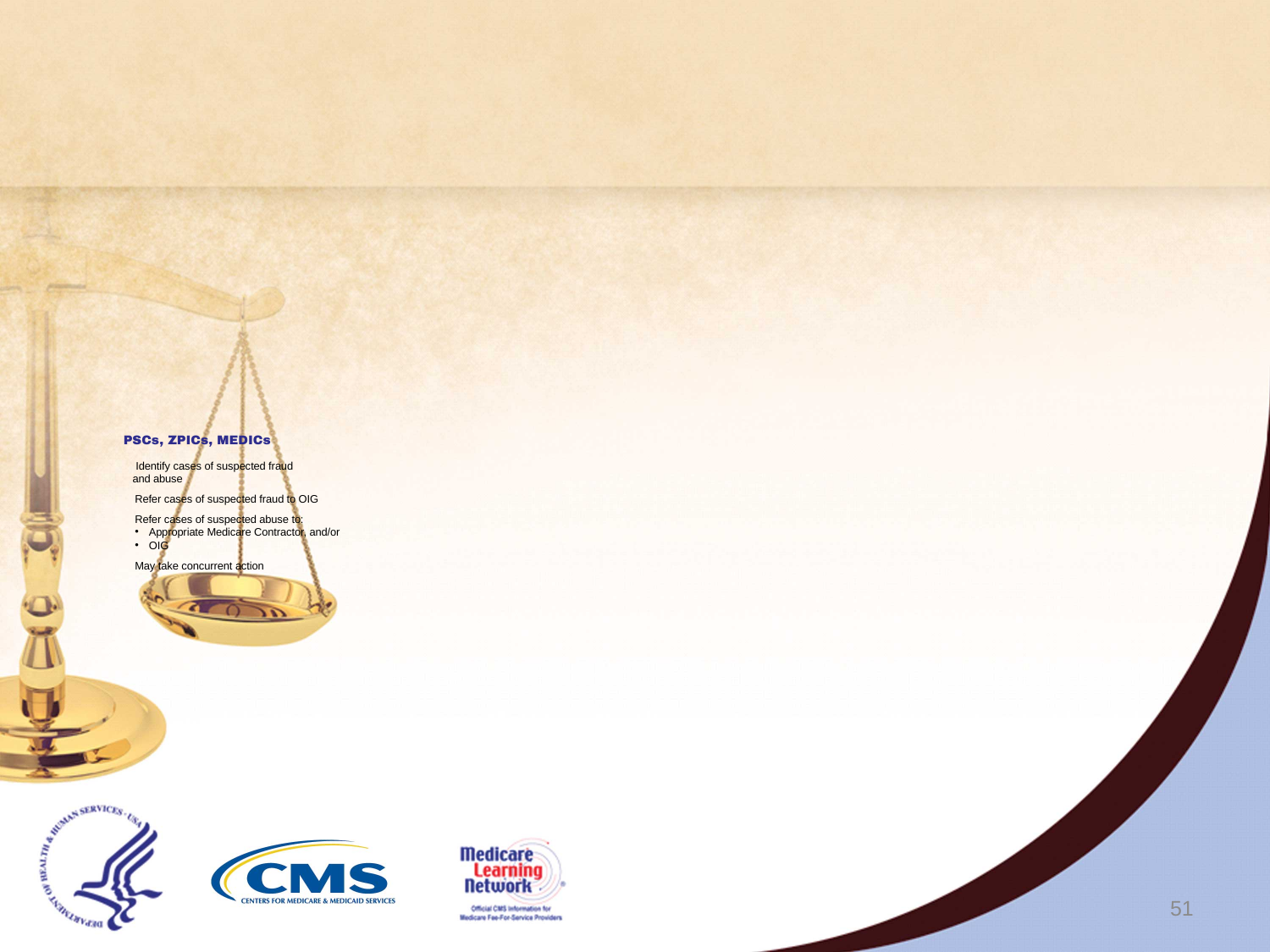

# PSCs, ZPICs, MEDICs Identify cases of suspected fraud and abuse
Refer cases of suspected fraud to OIG
Refer cases of suspected abuse to:
Appropriate Medicare Contractor, and/or
OIG
May take concurrent action

51